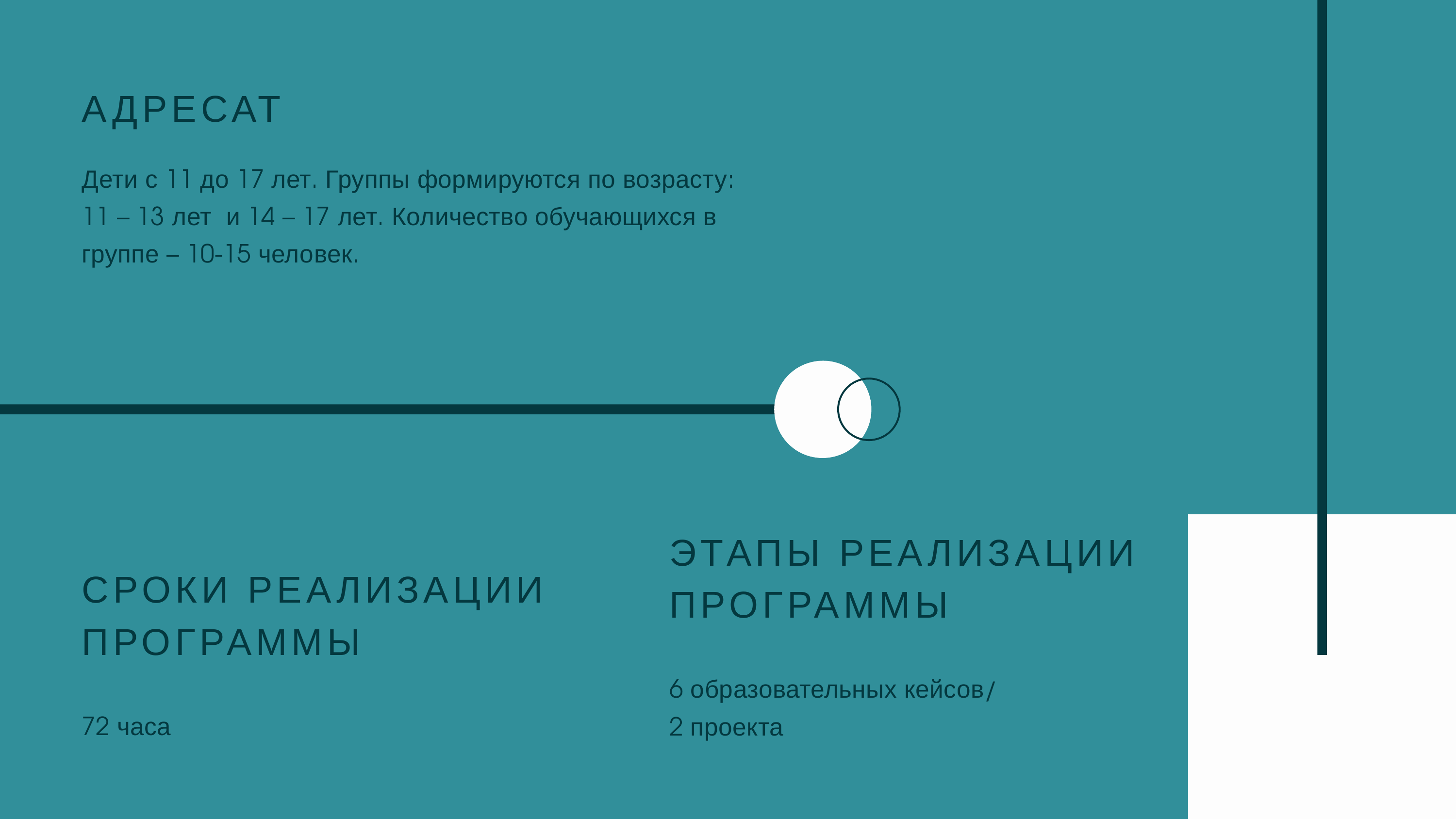

АДРЕСАТ
Дети с 11 до 17 лет. Группы формируются по возрасту: 11 – 13 лет  и 14 – 17 лет. Количество обучающихся в группе – 10-15 человек.

ЭТАПЫ РЕАЛИЗАЦИИ ПРОГРАММЫ
6 образовательных кейсов/
2 проекта
СРОКИ РЕАЛИЗАЦИИ ПРОГРАММЫ
72 часа